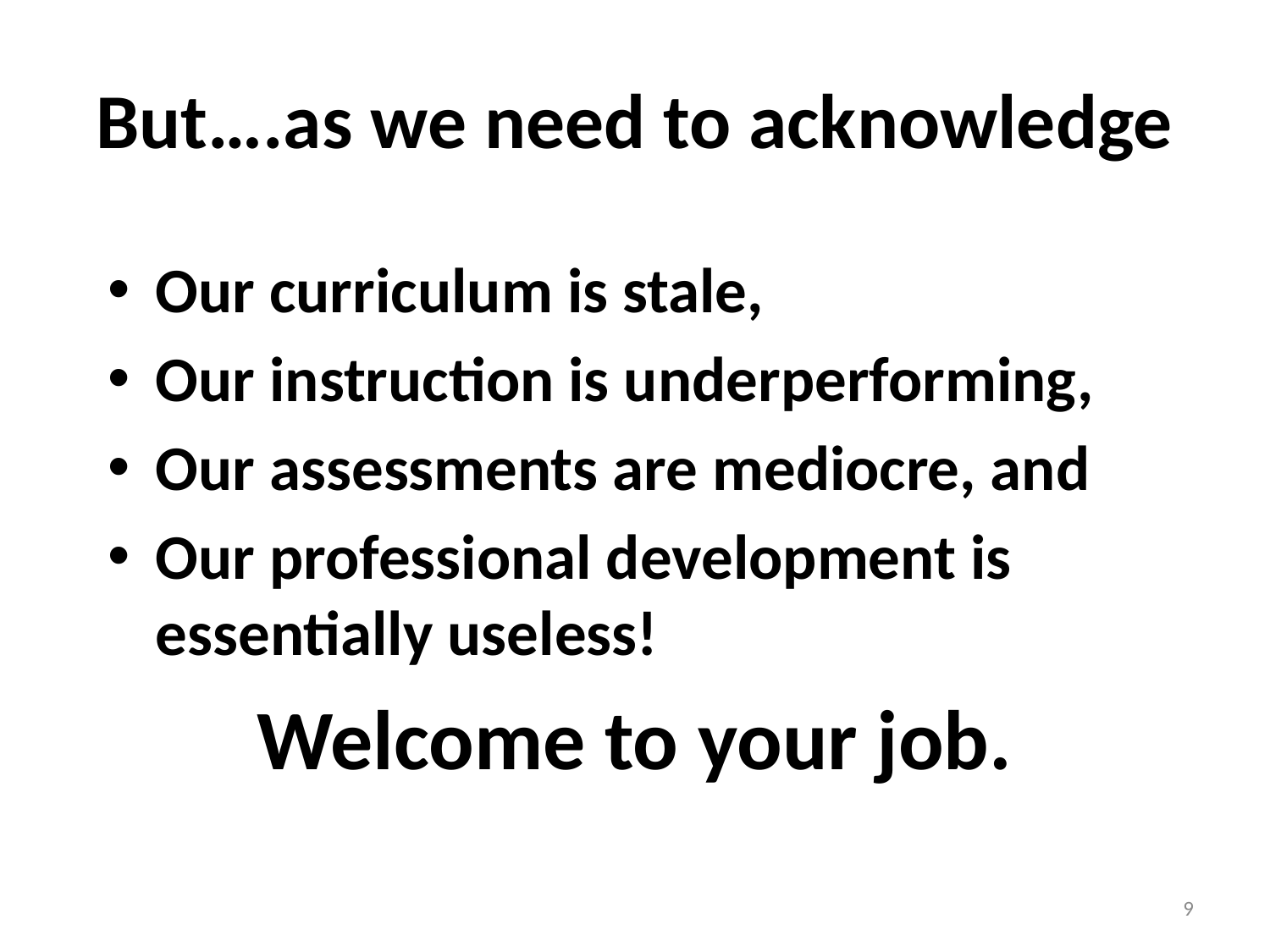

# But….as we need to acknowledge
Our curriculum is stale,
Our instruction is underperforming,
Our assessments are mediocre, and
Our professional development is essentially useless!
Welcome to your job.
9